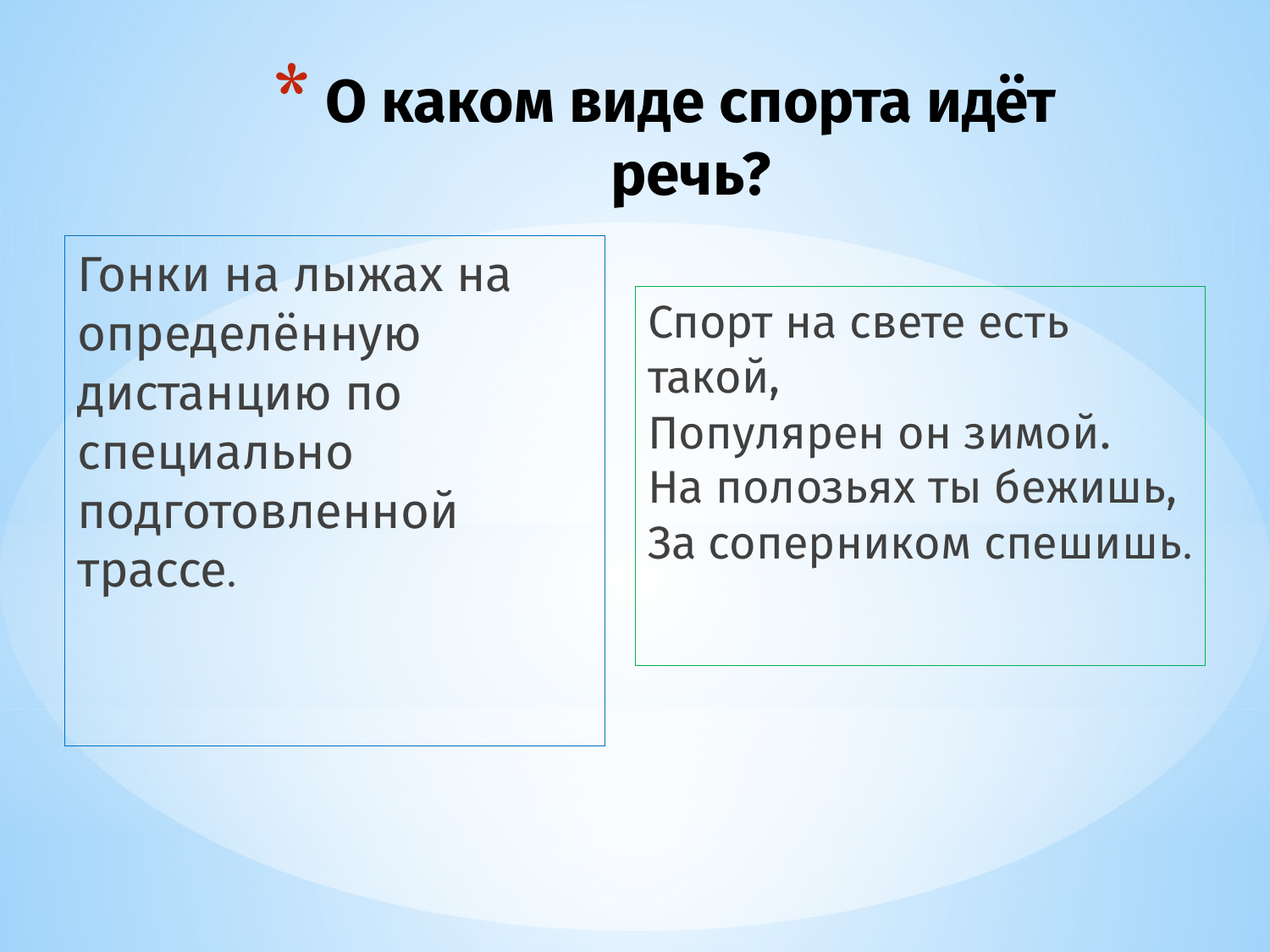

# О каком виде спорта идёт речь?
Гонки на лыжах на определённую дистанцию по специально подготовленной трассе.
Спорт на свете есть такой,
Популярен он зимой.
На полозьях ты бежишь,
За соперником спешишь.